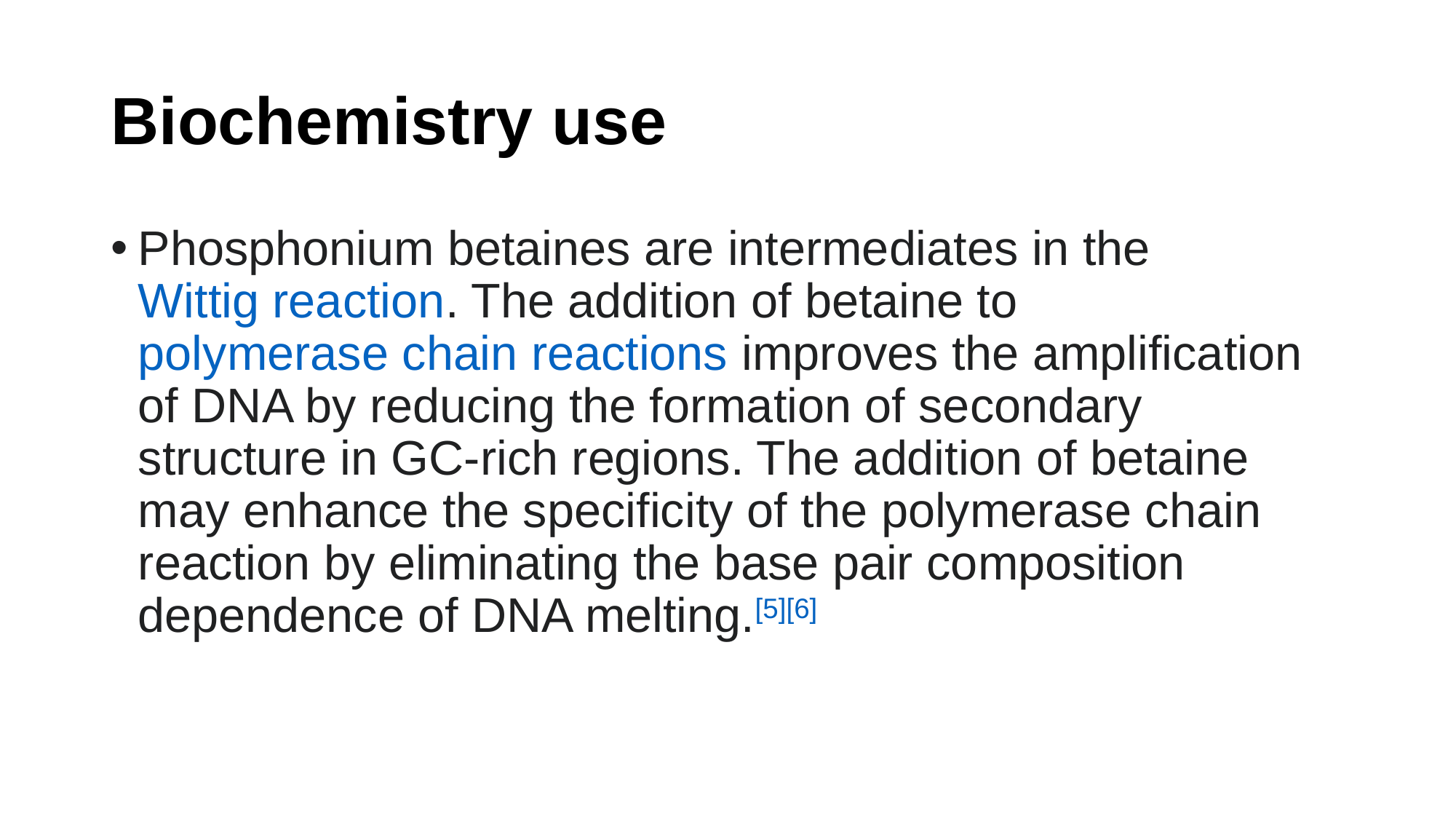

# Biochemistry use
Phosphonium betaines are intermediates in the Wittig reaction. The addition of betaine to polymerase chain reactions improves the amplification of DNA by reducing the formation of secondary structure in GC-rich regions. The addition of betaine may enhance the specificity of the polymerase chain reaction by eliminating the base pair composition dependence of DNA melting.[5][6]